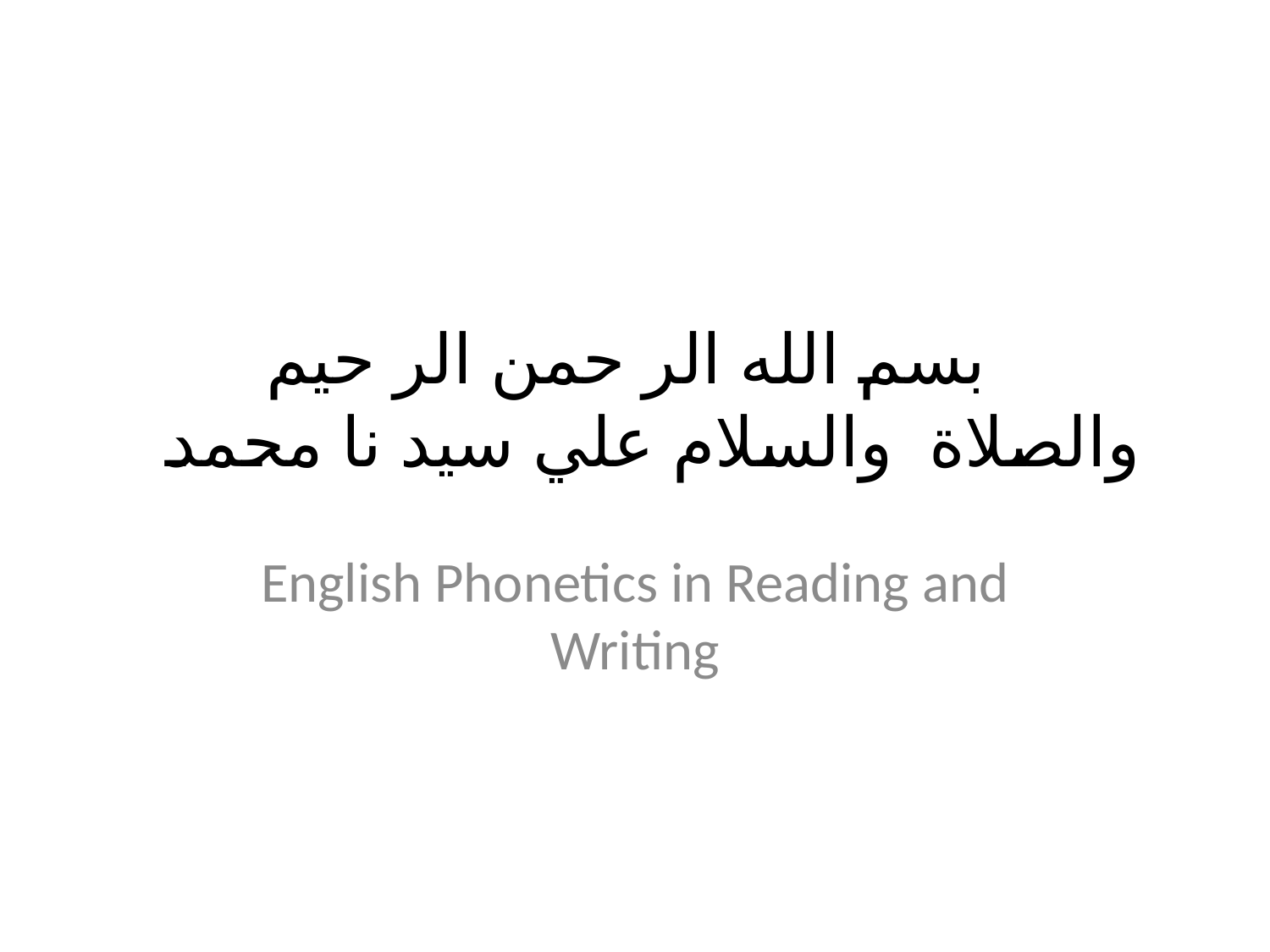

# بسم الله الر حمن الر حيم والصلاة  والسلام علي سيد نا محمد
English Phonetics in Reading and Writing